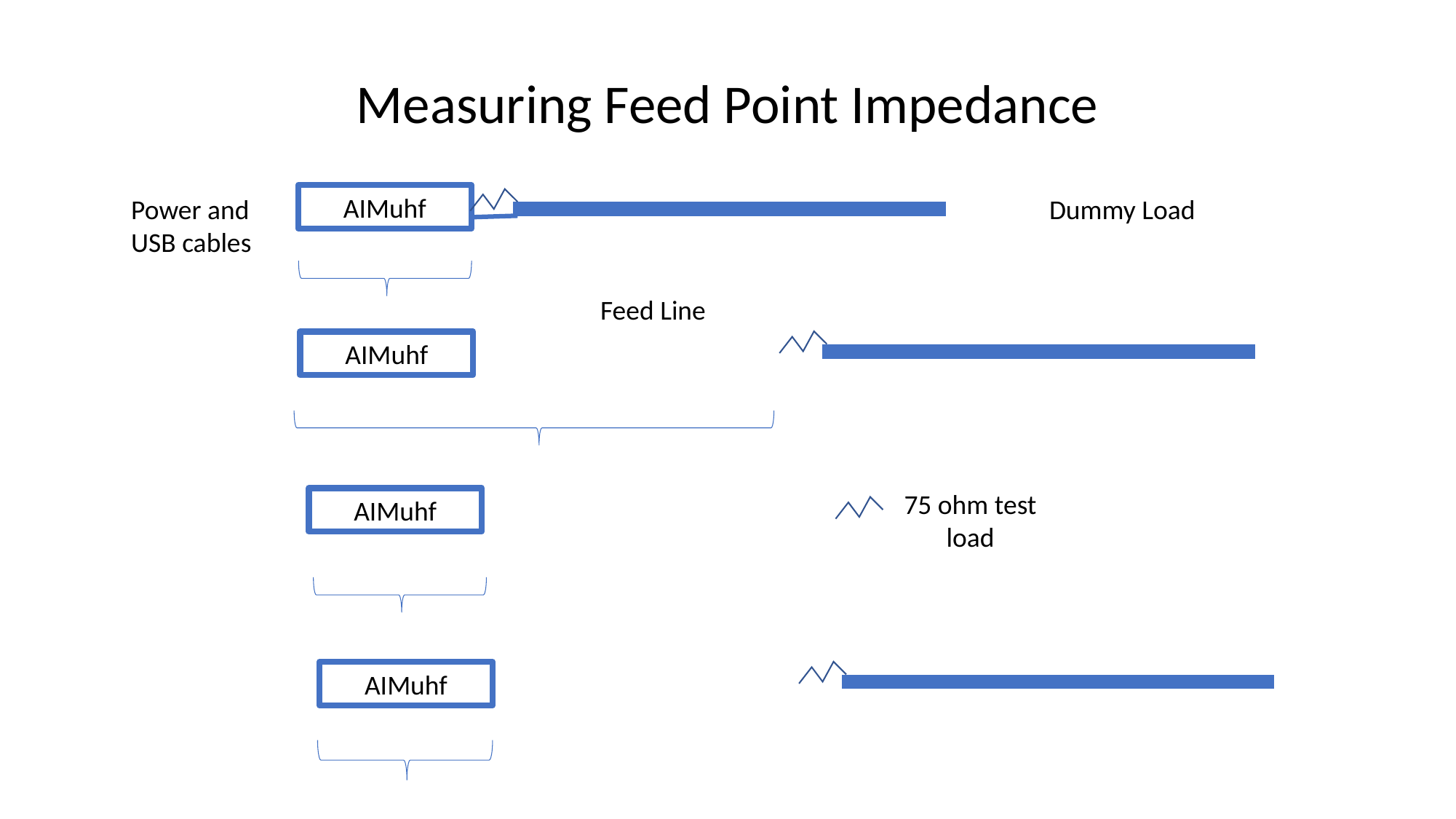

Measuring Feed Point Impedance
AIMuhf
Power and USB cables
Dummy Load

Feed Line

AIMuhf
75 ohm test load
AIMuhf

AIMuhf